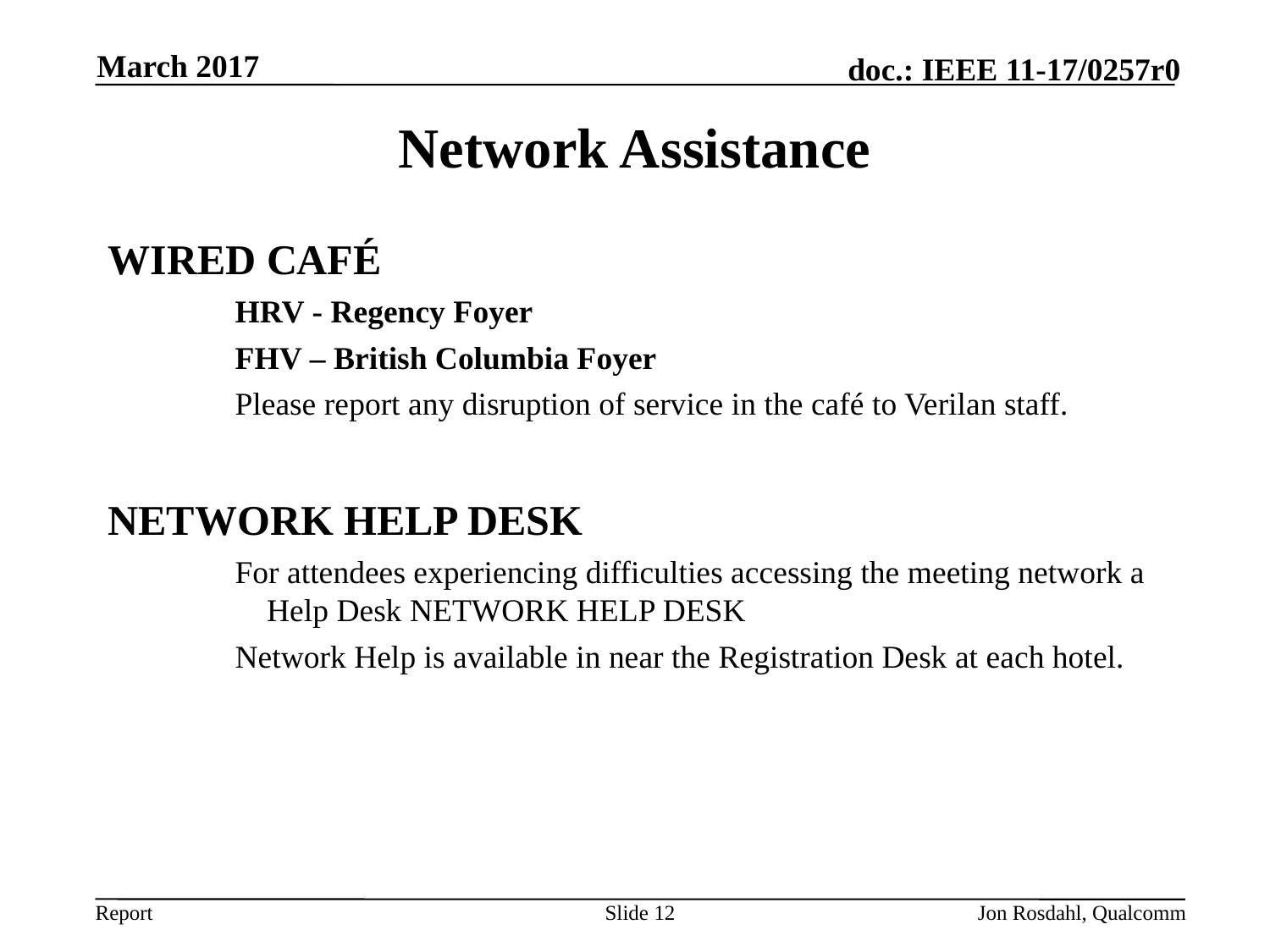

March 2017
# Network Assistance
WIRED CAFÉ
HRV - Regency Foyer
FHV – British Columbia Foyer
Please report any disruption of service in the café to Verilan staff.

NETWORK HELP DESK
For attendees experiencing difficulties accessing the meeting network a Help Desk NETWORK HELP DESK
Network Help is available in near the Registration Desk at each hotel.

Slide 12
Jon Rosdahl, Qualcomm